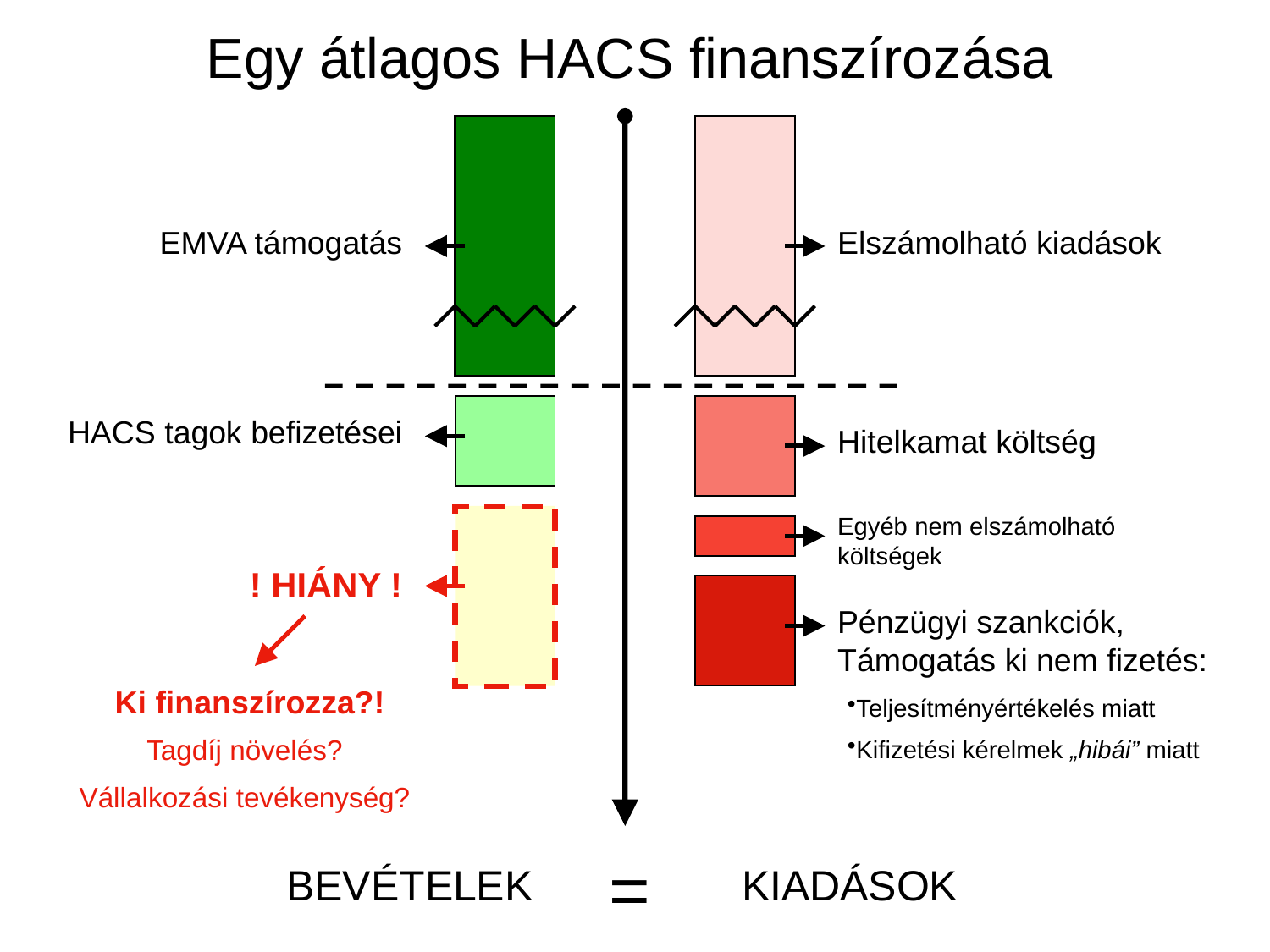

Egy átlagos HACS finanszírozása

EMVA támogatás
Elszámolható kiadások

HACS tagok befizetései
Hitelkamat költség

Egyéb nem elszámolható költségek

! HIÁNY !

Pénzügyi szankciók, Támogatás ki nem fizetés:

Ki finanszírozza?!
Teljesítményértékelés miatt
Kifizetési kérelmek „hibái” miatt
Tagdíj növelés?
Vállalkozási tevékenység?
=
BEVÉTELEK
KIADÁSOK